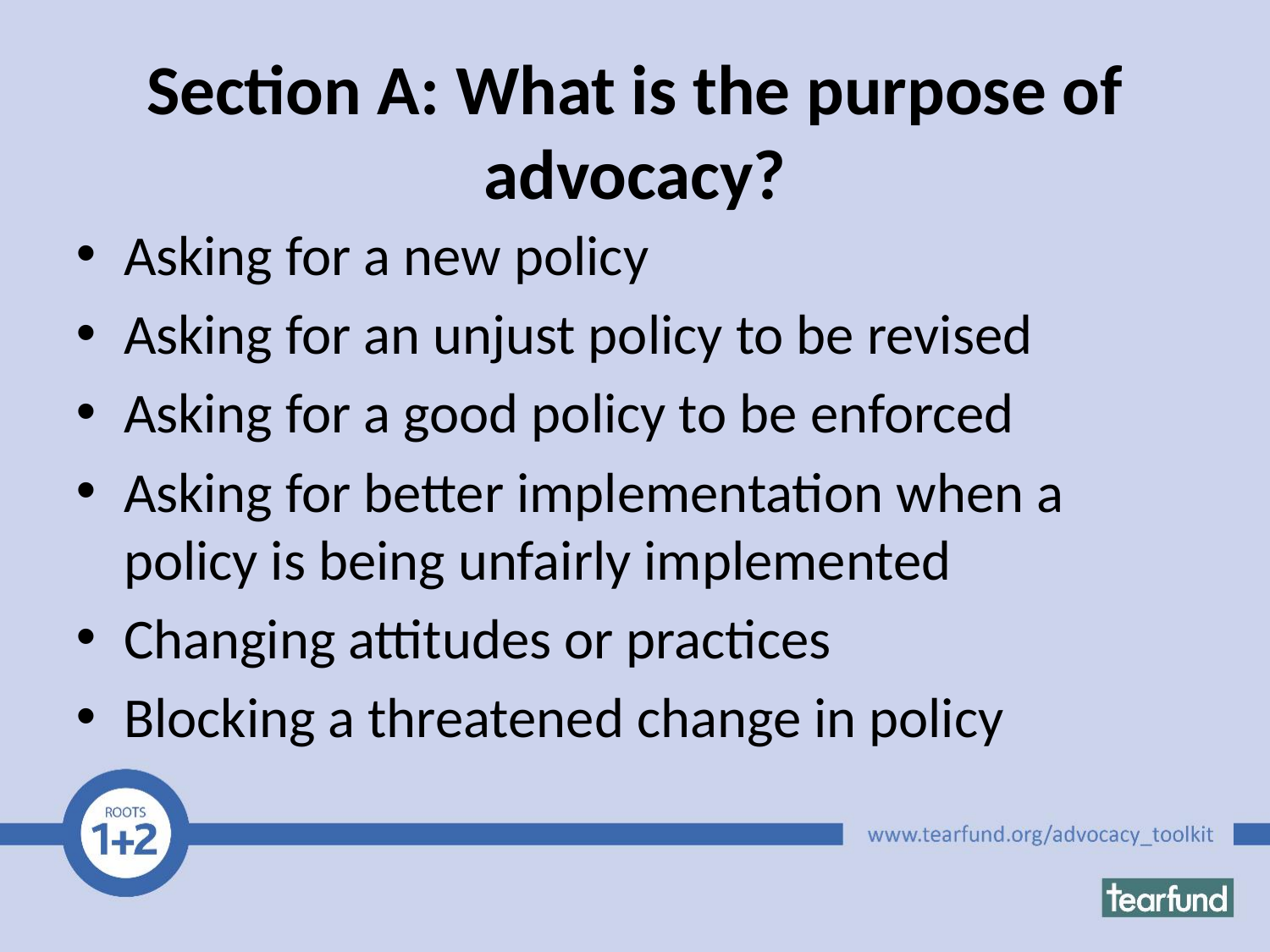

# Section A: What is the purpose of advocacy?
Asking for a new policy
Asking for an unjust policy to be revised
Asking for a good policy to be enforced
Asking for better implementation when a policy is being unfairly implemented
Changing attitudes or practices
Blocking a threatened change in policy